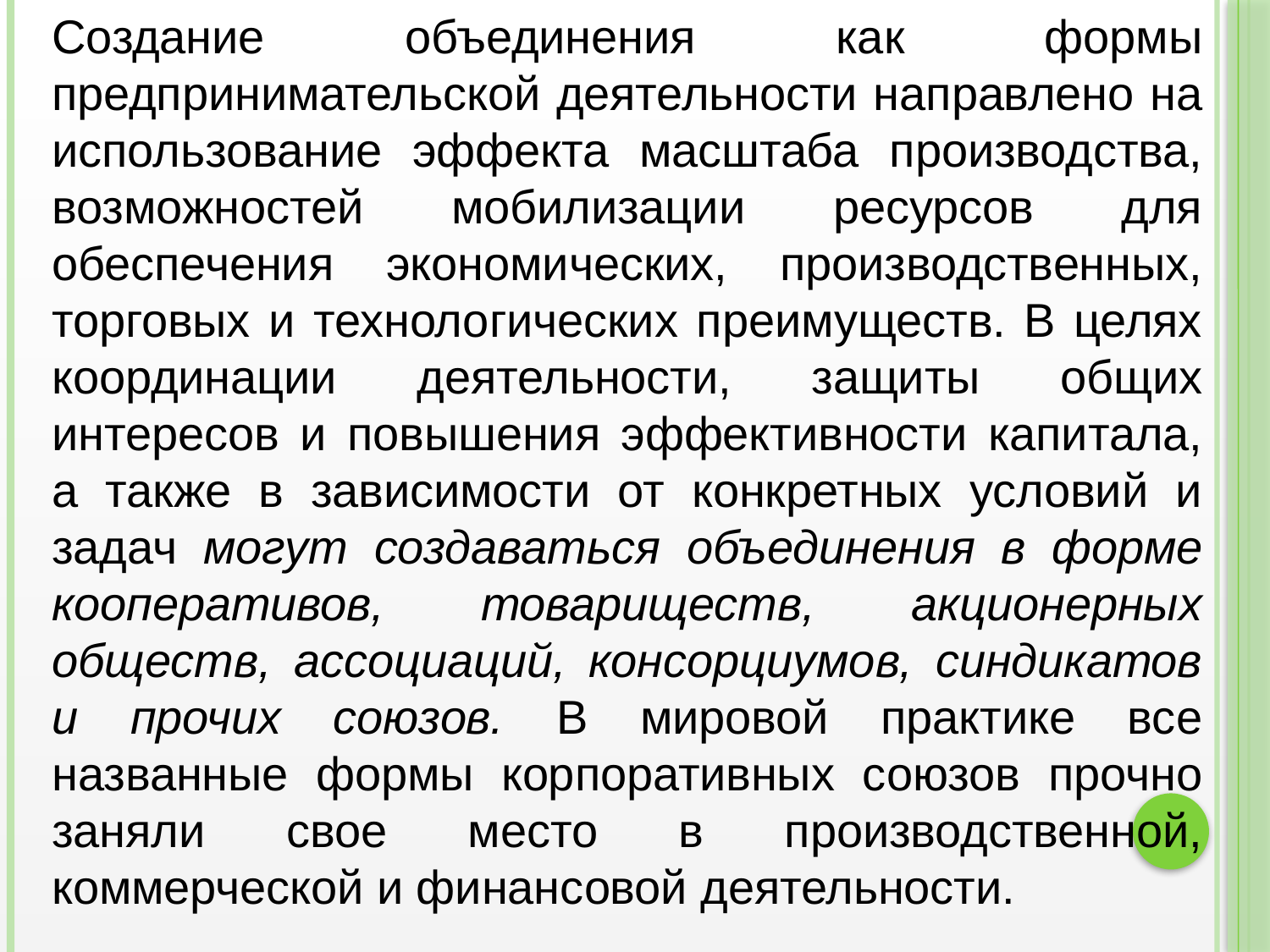

Создание объединения как формы предпринимательской деятельности направлено на использование эффекта масштаба производства, возможностей мобилизации ресурсов для обеспечения экономических, производственных, торговых и технологических преимуществ. В целях координации деятельности, защиты общих интересов и повышения эффективности капитала, а также в зависимости от конкретных условий и задач могут создаваться объединения в форме кооперативов, товариществ, акционерных обществ, ассоциаций, консорциумов, синдикатов и прочих союзов. В мировой практике все названные формы корпоративных союзов прочно заняли свое место в производственной, коммерческой и финансовой деятельности.